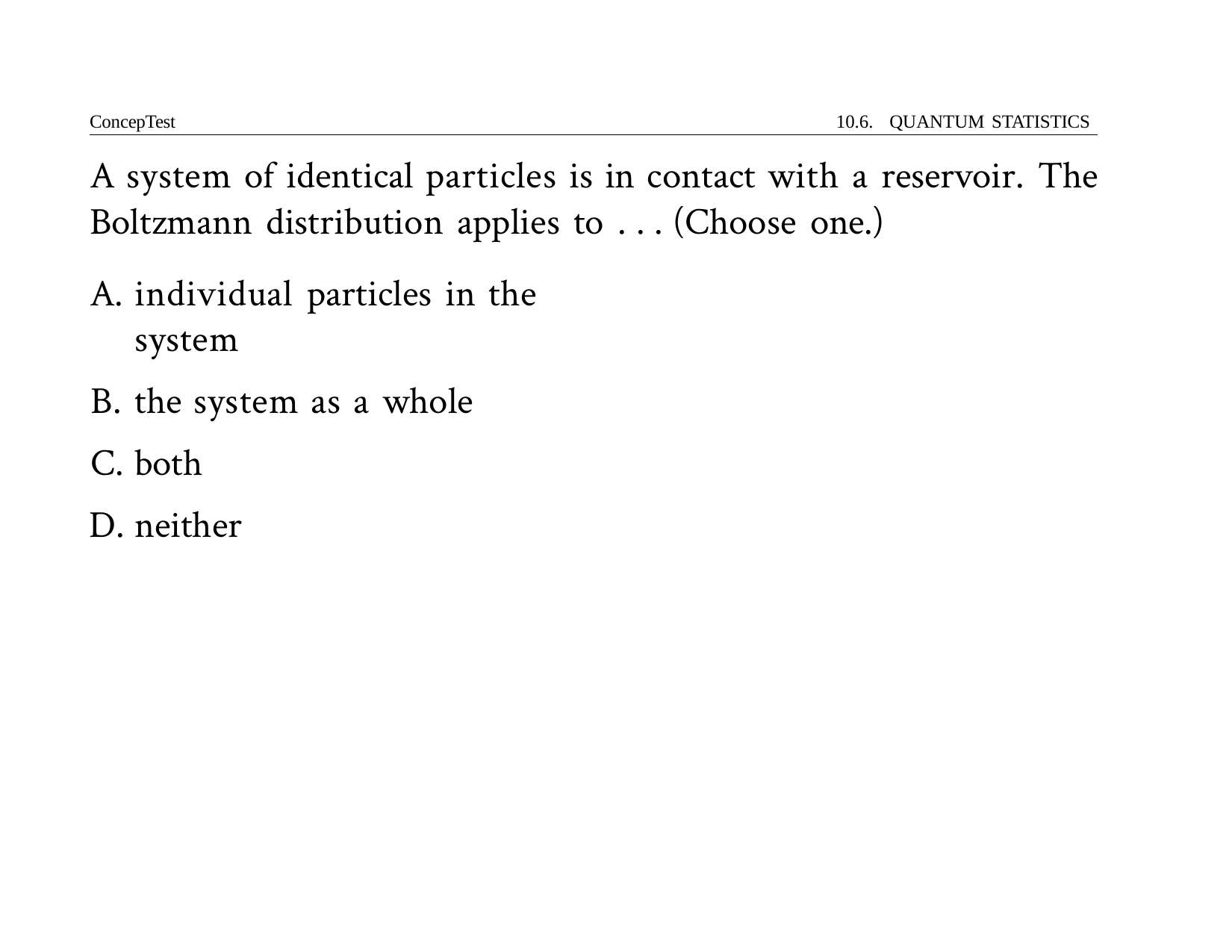

ConcepTest	10.6.  QUANTUM STATISTICS

# A system of identical particles is in contact with a reservoir.	The Boltzmann distribution applies to . . . (Choose one.)
individual particles in the system
the system as a whole
both
neither